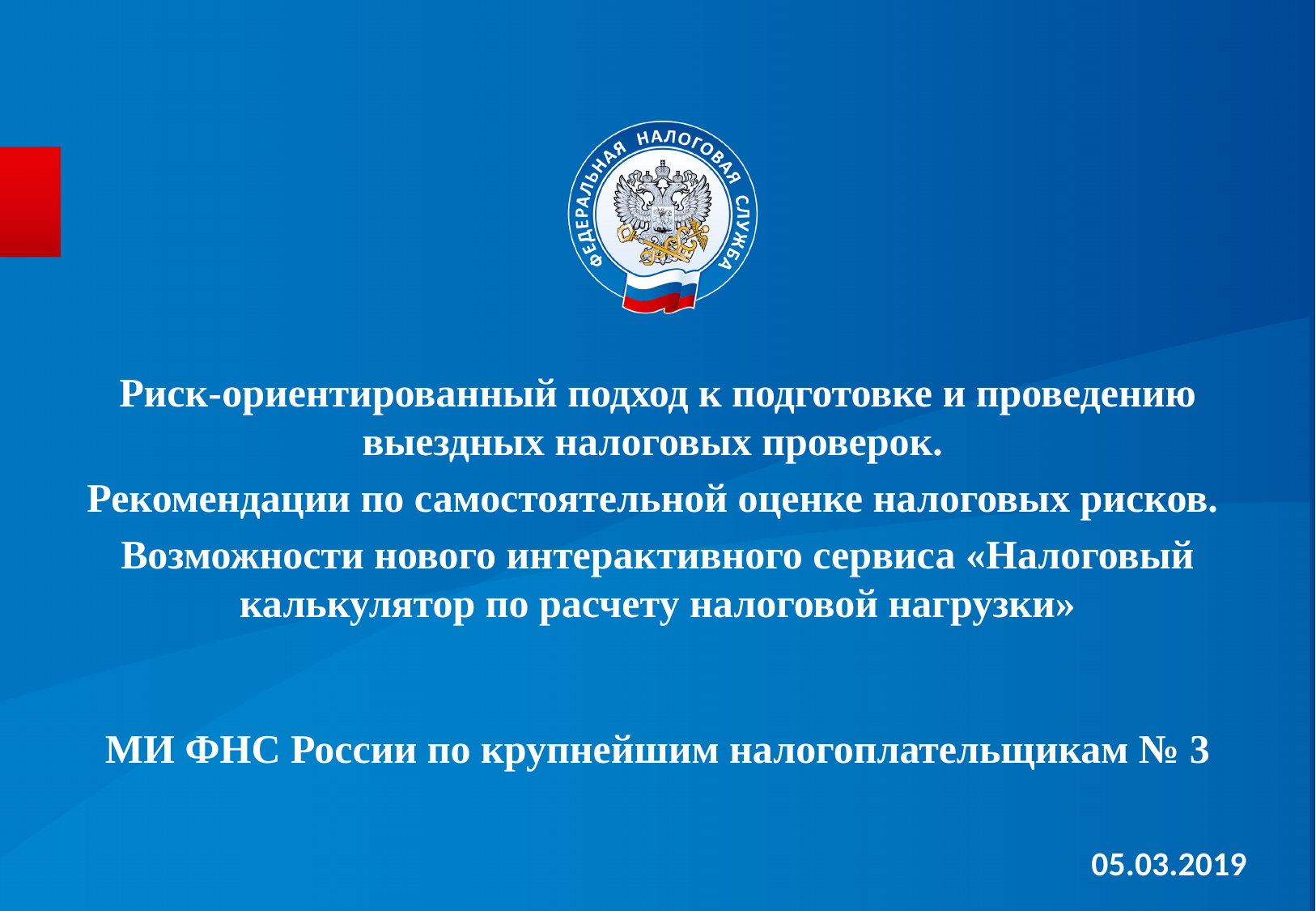

Риск-ориентированный подход к подготовке и проведению выездных налоговых проверок.
Рекомендации по самостоятельной оценке налоговых рисков.
Возможности нового интерактивного сервиса «Налоговый калькулятор по расчету налоговой нагрузки»

МИ ФНС России по крупнейшим налогоплательщикам № 3
05.03.2019